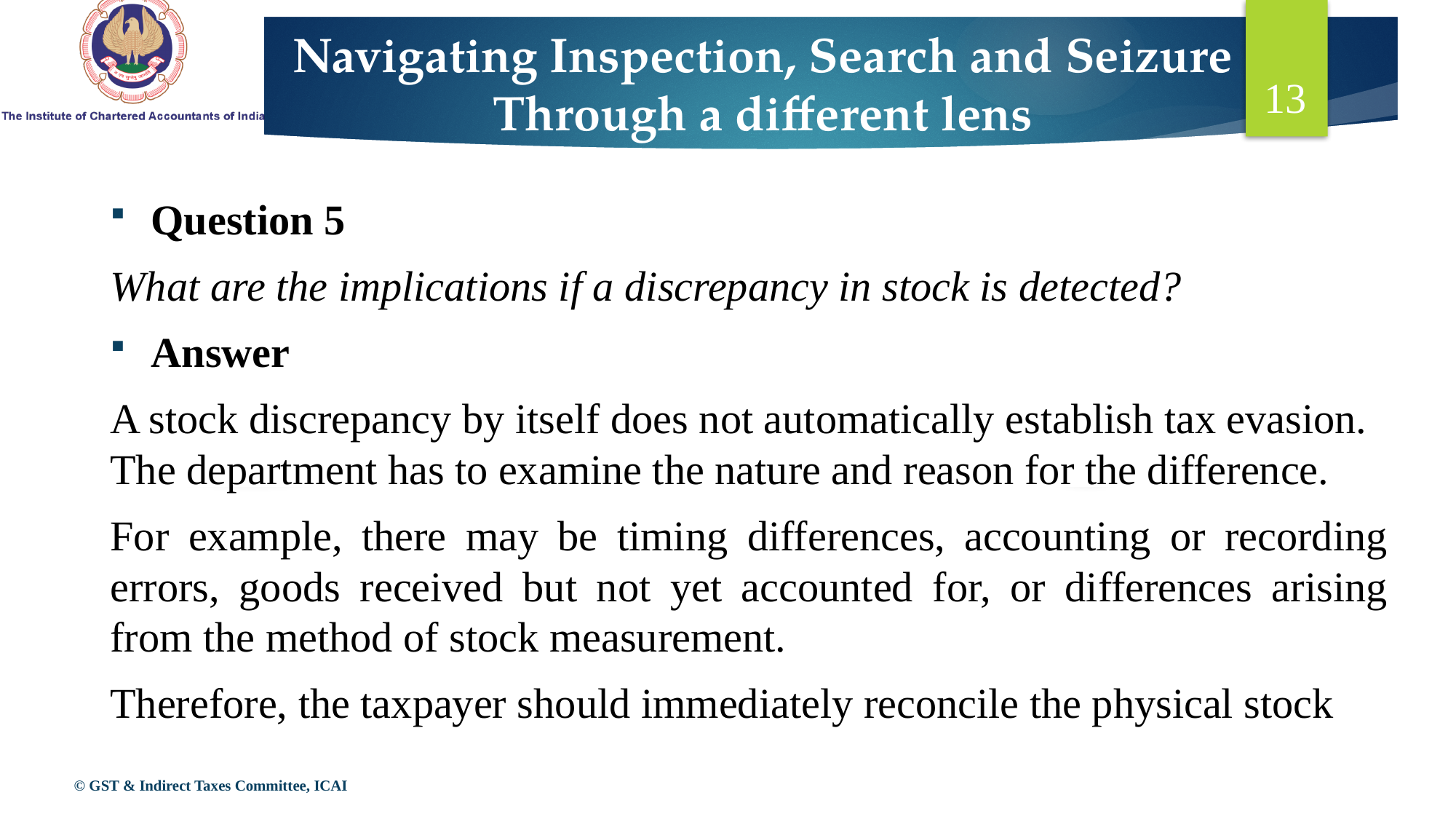

# Navigating Inspection, Search and Seizure Through a different lens
13
Question 5
What are the implications if a discrepancy in stock is detected?
Answer
A stock discrepancy by itself does not automatically establish tax evasion. The department has to examine the nature and reason for the difference.
For example, there may be timing differences, accounting or recording errors, goods received but not yet accounted for, or differences arising from the method of stock measurement.
Therefore, the taxpayer should immediately reconcile the physical stock

© GST & Indirect Taxes Committee, ICAI